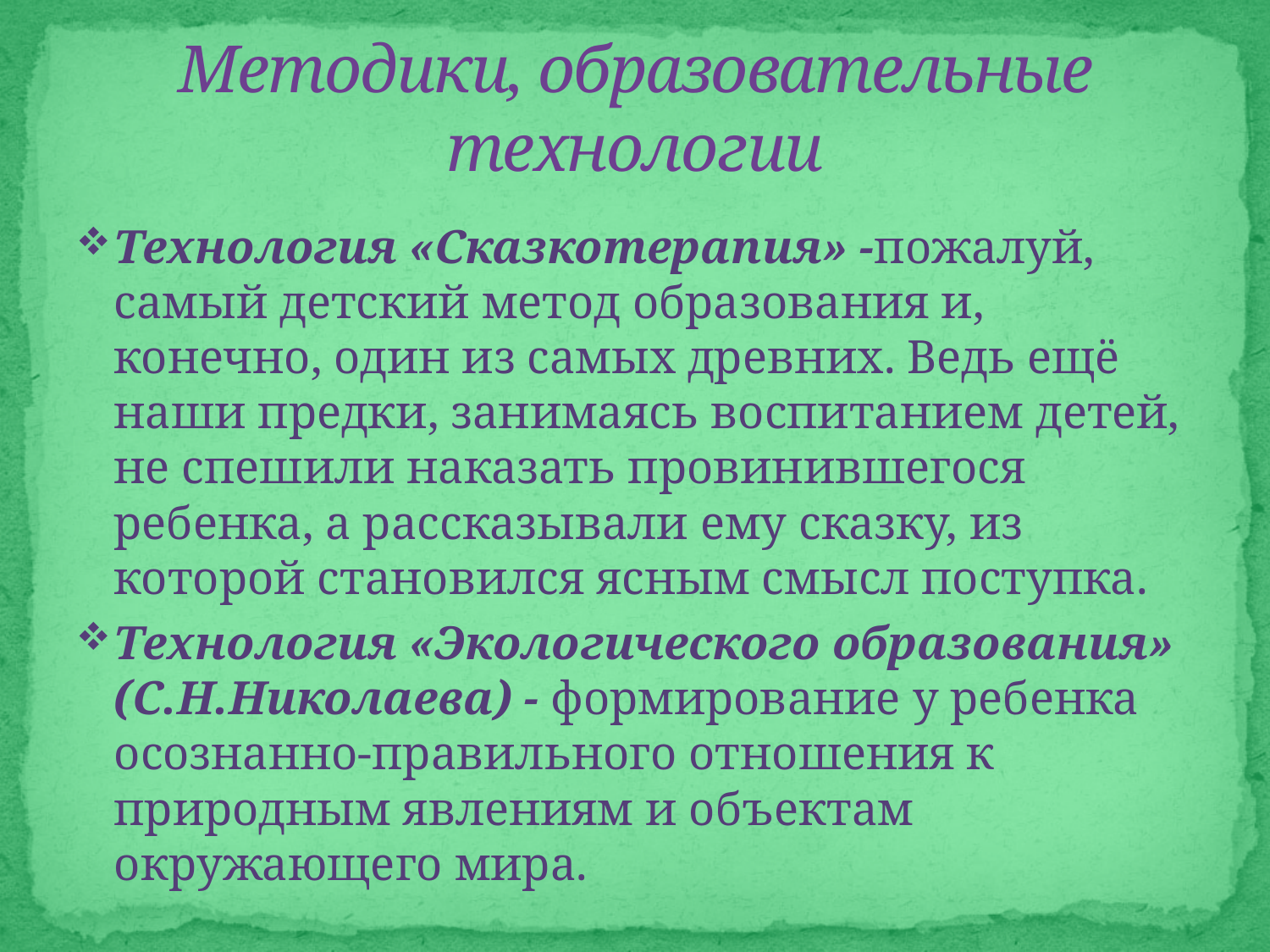

# Методики, образовательные технологии
Технология «Сказкотерапия» -пожалуй, самый детский метод образования и, конечно, один из самых древних. Ведь ещё наши предки, занимаясь воспитанием детей, не спешили наказать провинившегося ребенка, а рассказывали ему сказку, из которой становился ясным смысл поступка.
Технология «Экологического образования» (С.Н.Николаева) - формирование у ребенка осознанно-правильного отношения к природным явлениям и объектам окружающего мира.